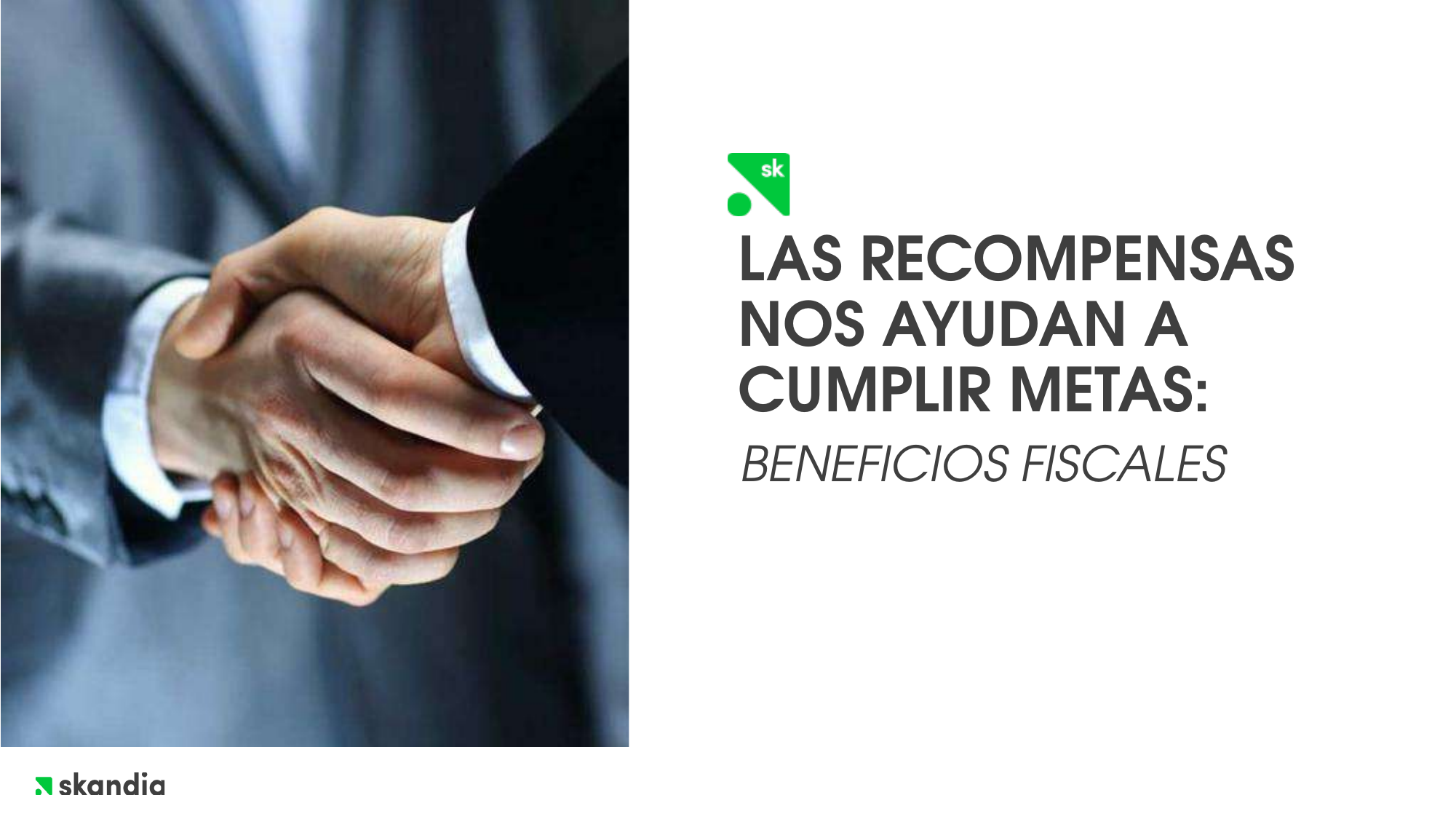

# LAS RECOMPENSAS NOS AYUDAN A CUMPLIR METAS:
BENEFICIOS FISCALES